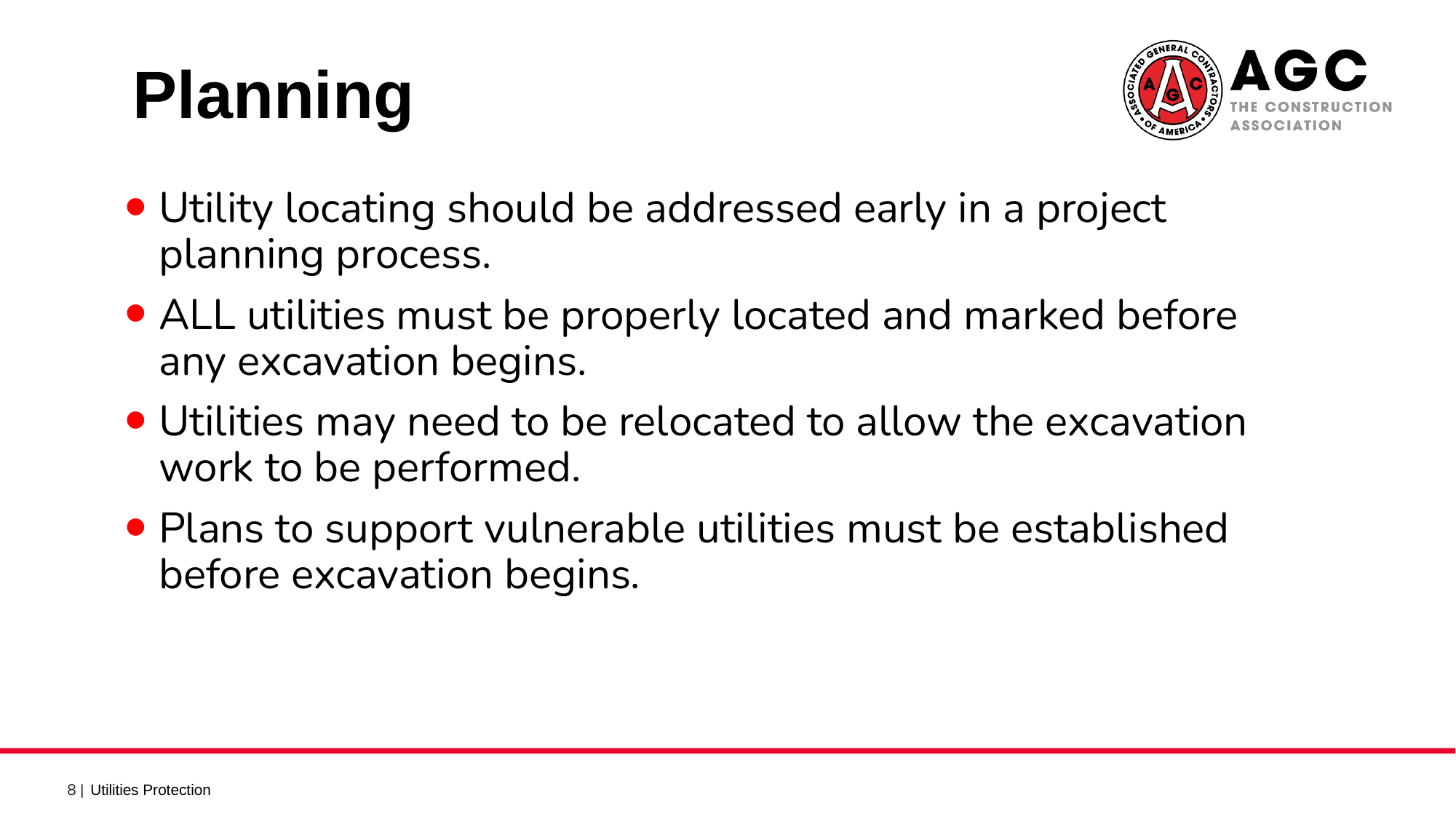

Planning
Utility locating should be addressed early in a project planning process.
ALL utilities must be properly located and marked before any excavation begins.
Utilities may need to be relocated to allow the excavation work to be performed.
Plans to support vulnerable utilities must be established before excavation begins.
Utilities Protection